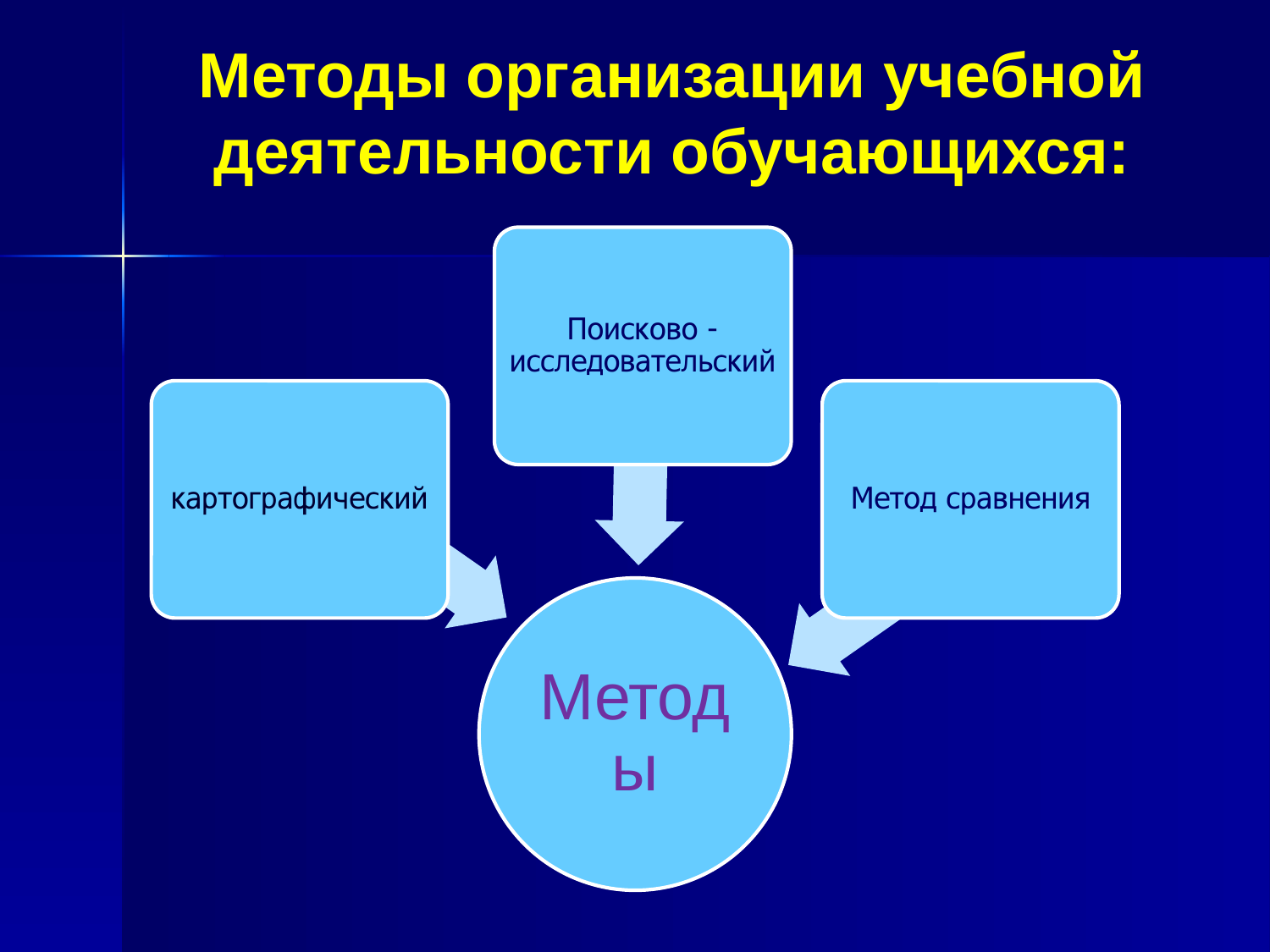

# Методы организации учебной деятельности обучающихся:
Методы
картографический
Поисково -исследовательский
Метод сравнения